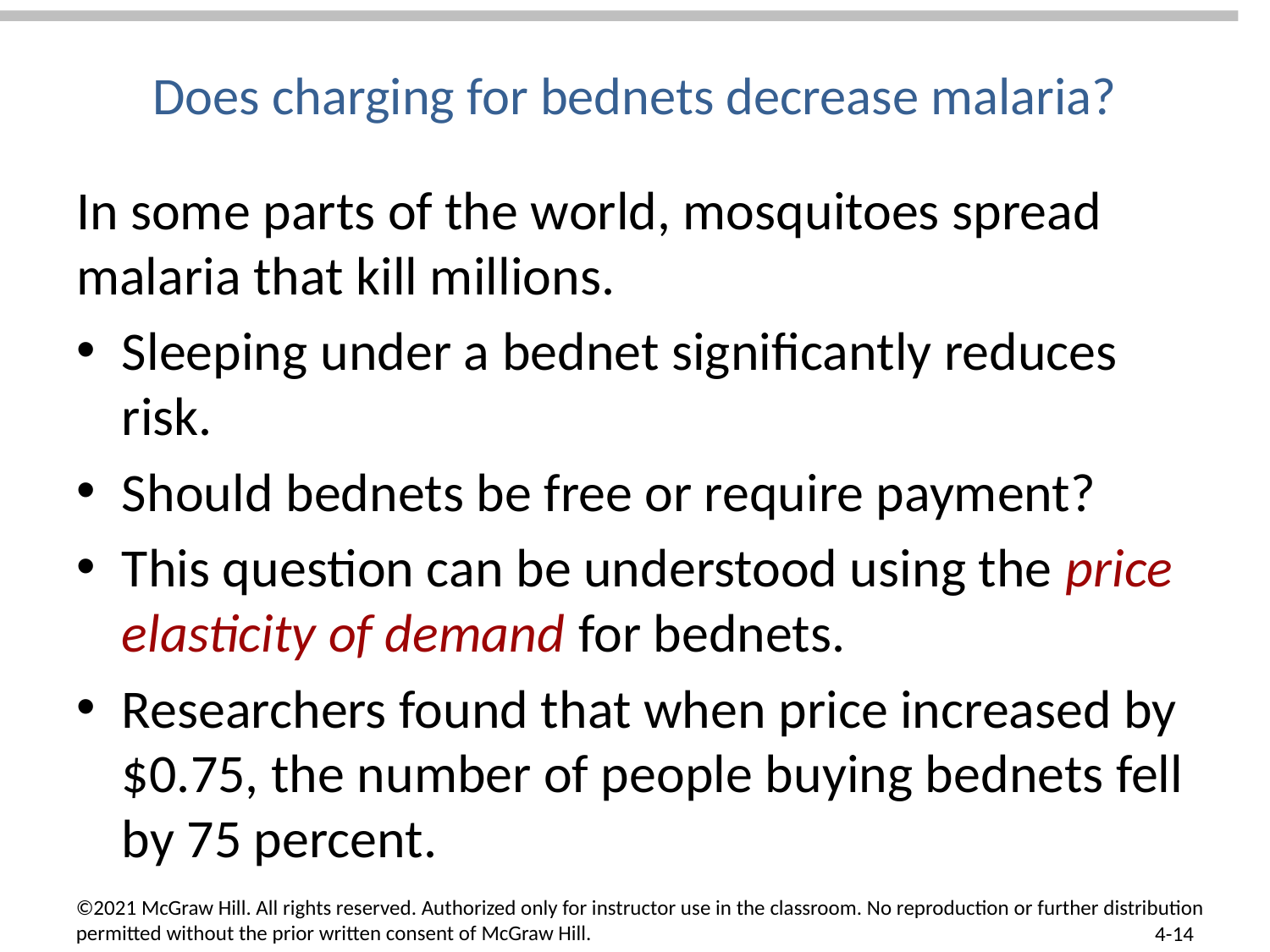

# Does charging for bednets decrease malaria?
In some parts of the world, mosquitoes spread malaria that kill millions.
Sleeping under a bednet significantly reduces risk.
Should bednets be free or require payment?
This question can be understood using the price elasticity of demand for bednets.
Researchers found that when price increased by $0.75, the number of people buying bednets fell by 75 percent.